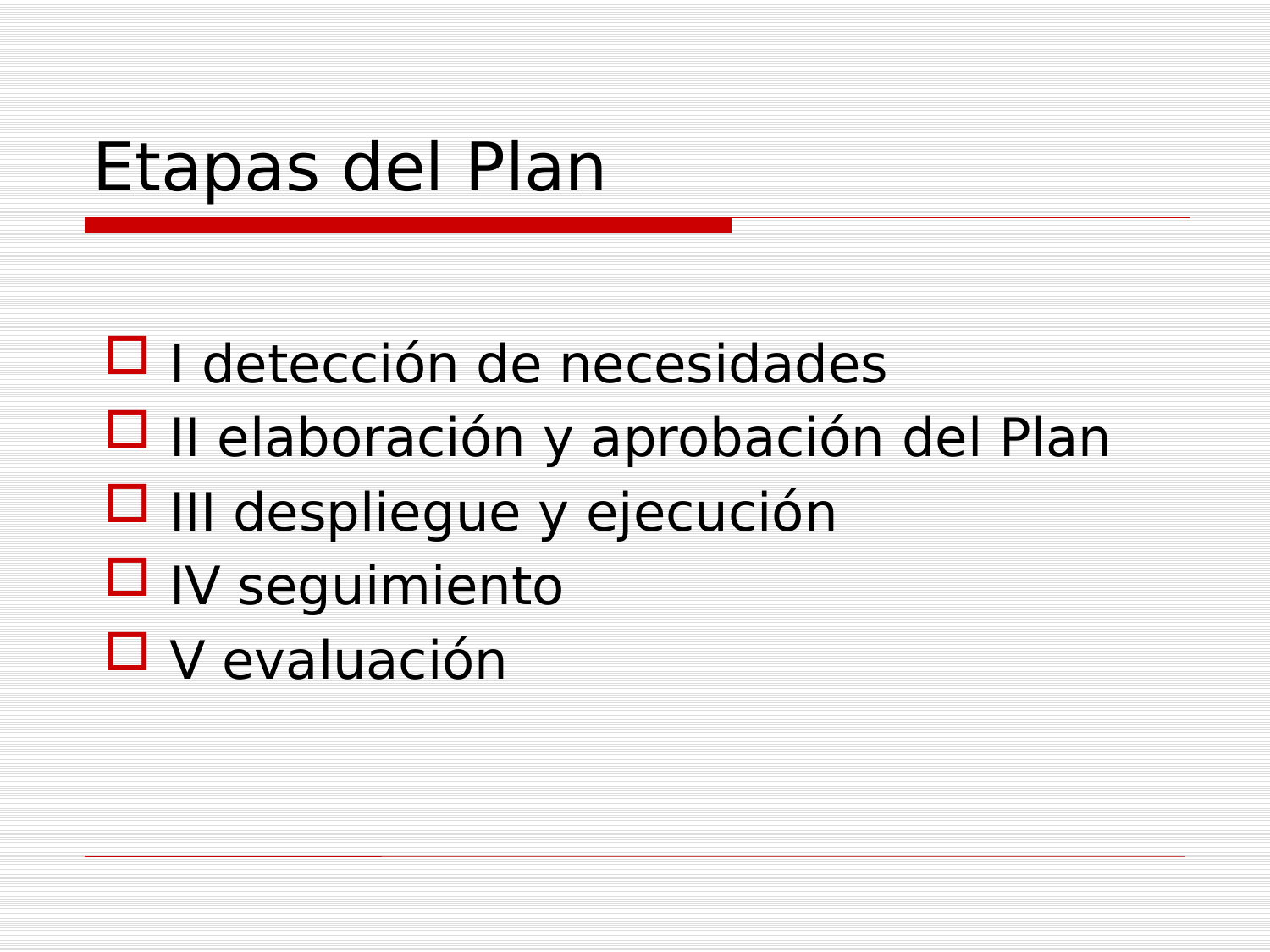

I detección de necesidades
II elaboración y aprobación del Plan
III despliegue y ejecución
IV seguimiento
V evaluación
Etapas del Plan